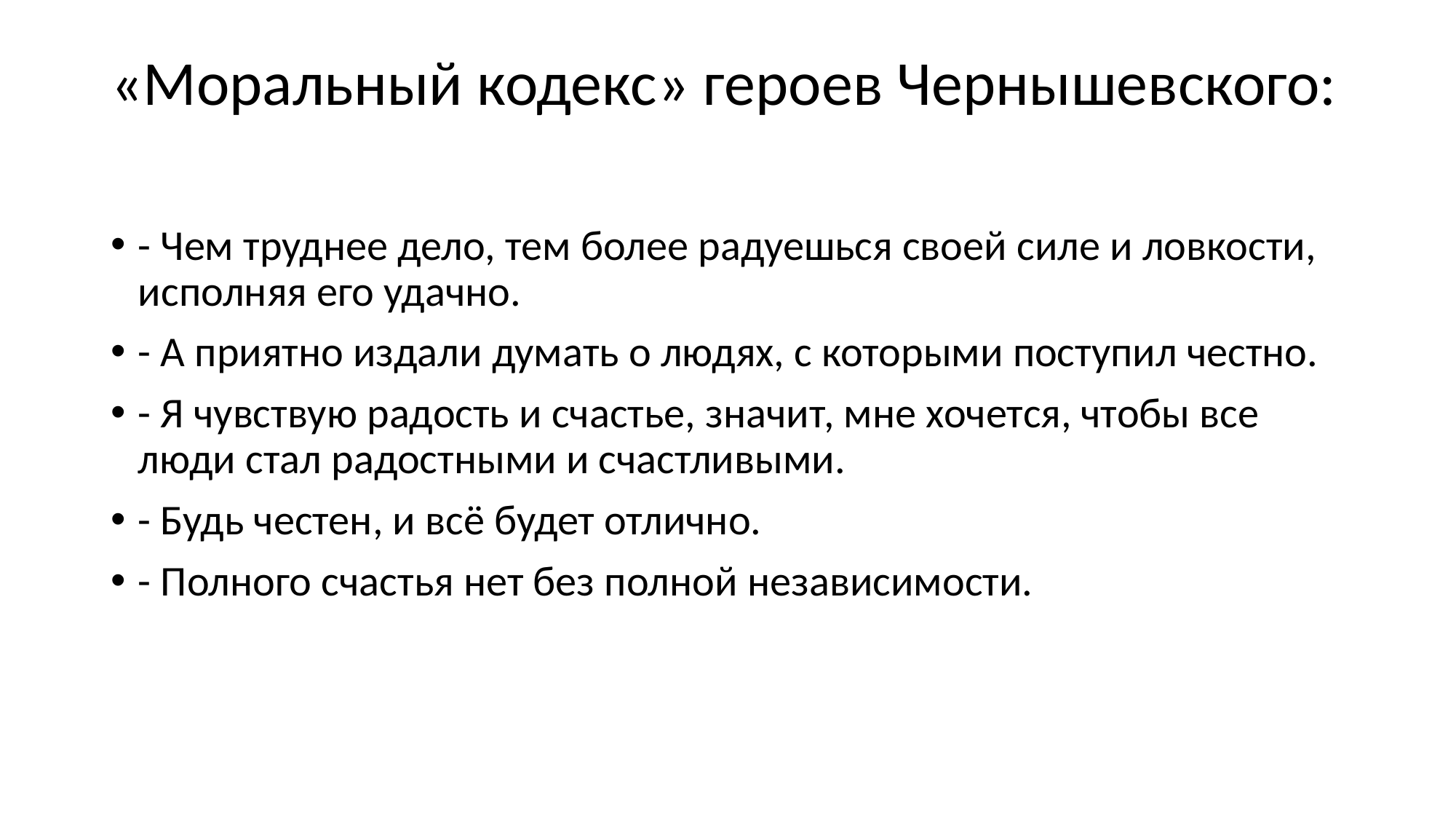

# «Моральный кодекс» героев Чернышевского:
- Чем труднее дело, тем более радуешься своей силе и ловкости, исполняя его удачно.
- А приятно издали думать о людях, с которыми поступил честно.
- Я чувствую радость и счастье, значит, мне хочется, чтобы все люди стал радостными и счастливыми.
- Будь честен, и всё будет отлично.
- Полного счастья нет без полной независимости.